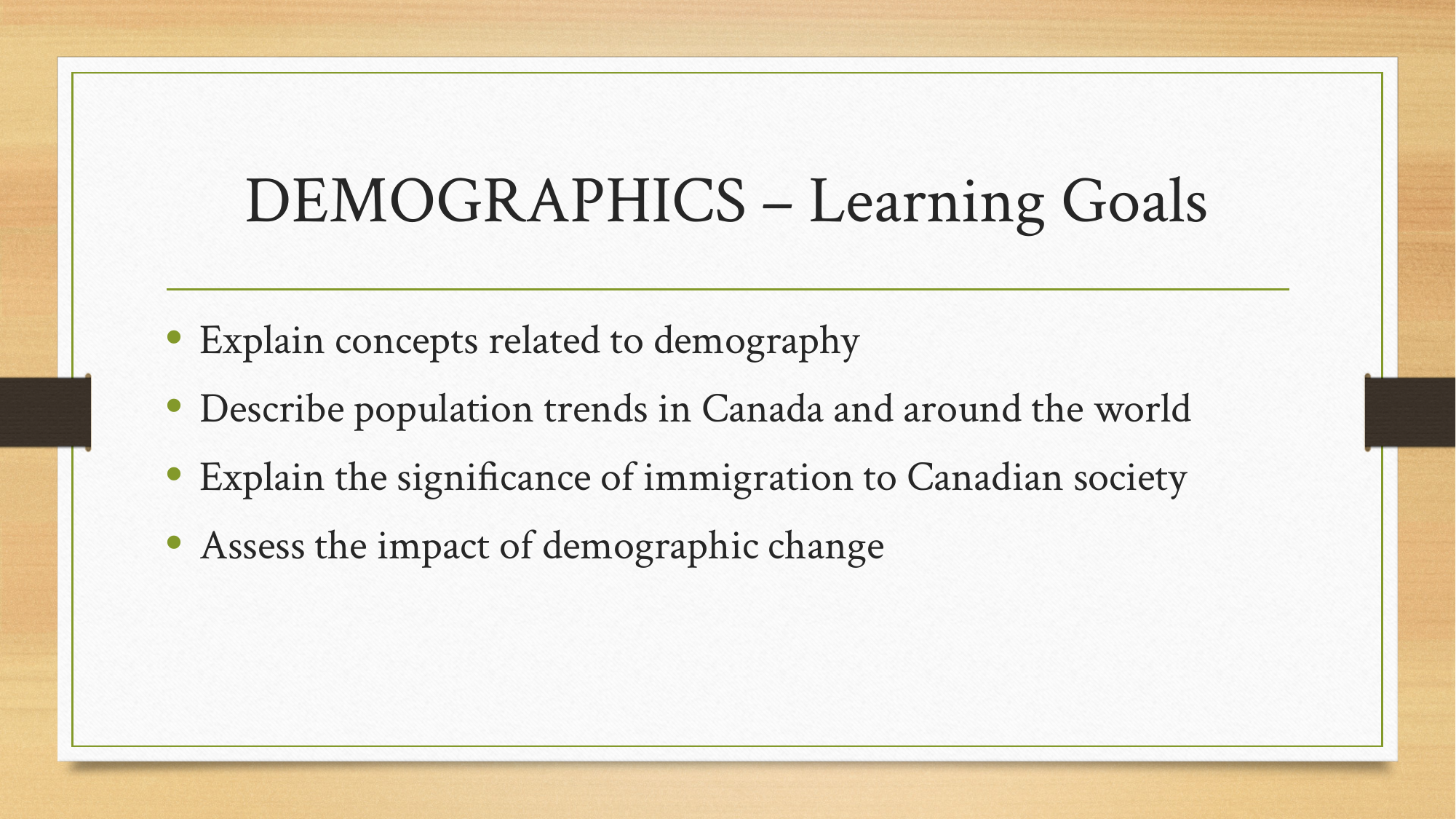

# DEMOGRAPHICS – Learning Goals
Explain concepts related to demography
Describe population trends in Canada and around the world
Explain the significance of immigration to Canadian society
Assess the impact of demographic change